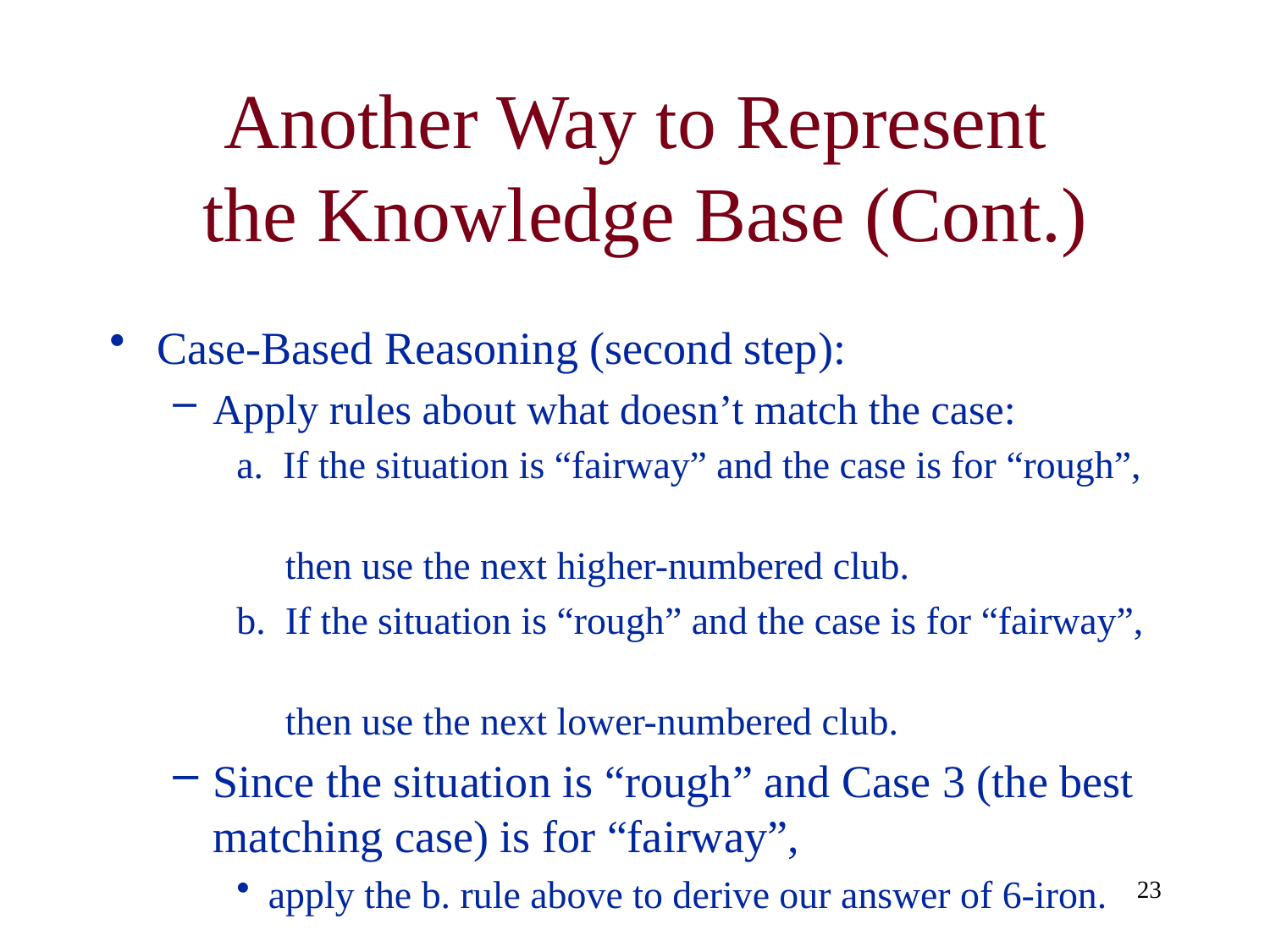

# Another Way to Represent the Knowledge Base (Cont.)
Case-Based Reasoning (second step):
Apply rules about what doesn’t match the case:
a.  If the situation is “fairway” and the case is for “rough”,
     then use the next higher-numbered club.
b.  If the situation is “rough” and the case is for “fairway”,
     then use the next lower-numbered club.
Since the situation is “rough” and Case 3 (the best matching case) is for “fairway”,
apply the b. rule above to derive our answer of 6-iron.
23